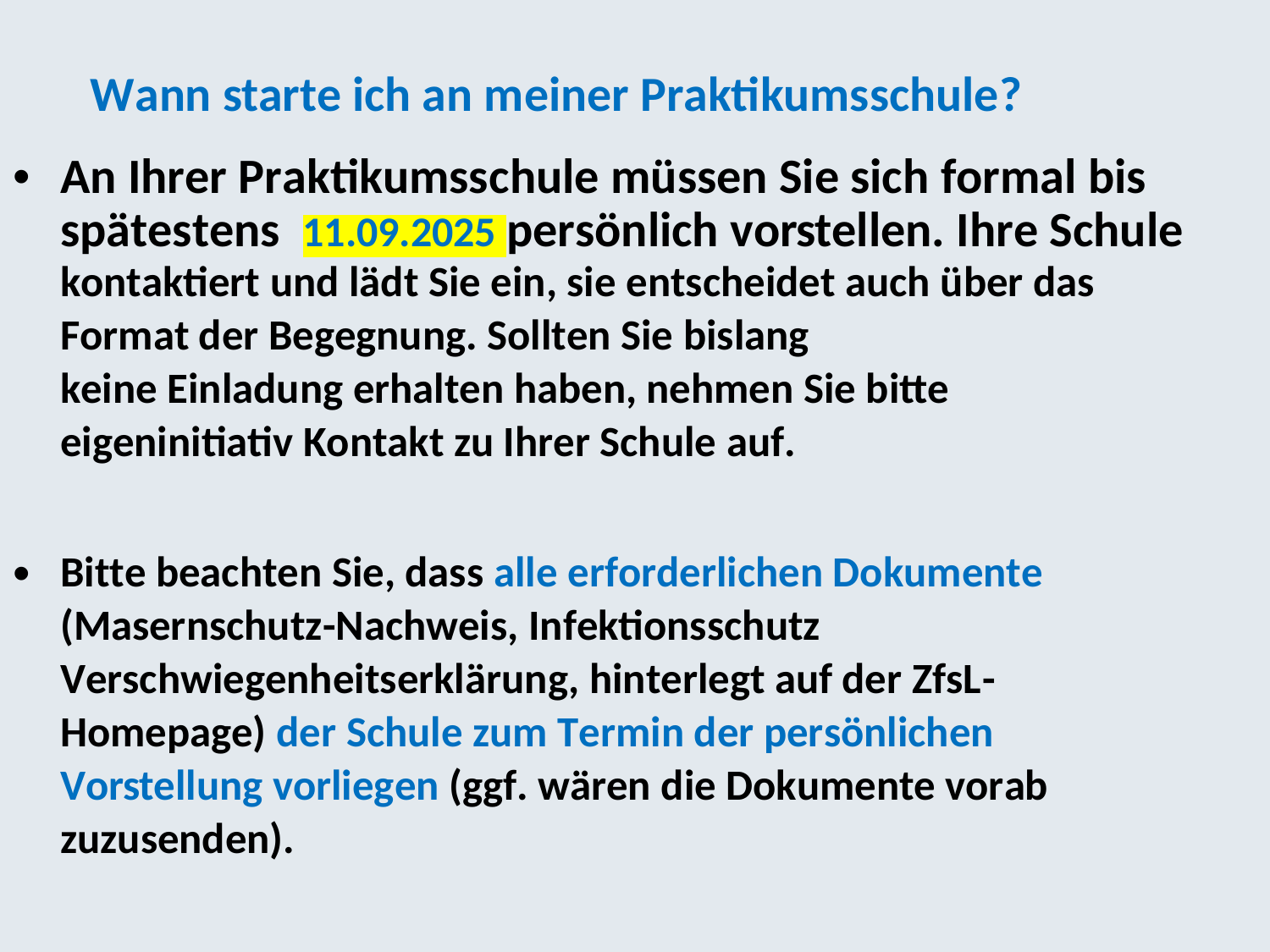

Wann starte ich an meiner Praktikumsschule?
An Ihrer Praktikumsschule müssen Sie sich formal bis spätestens  11.09.2025 persönlich vorstellen. Ihre Schule
•
kontaktiert und lädt Sie ein, sie entscheidet auch über das

Format der Begegnung. Sollten Sie bislang
keine Einladung erhalten haben, nehmen Sie bitte
eigeninitiativ Kontakt zu Ihrer Schule auf.
•
Bitte beachten Sie, dass alle erforderlichen Dokumente
(Masernschutz-Nachweis, Infektionsschutz
Verschwiegenheitserklärung, hinterlegt auf der ZfsL-
Homepage) der Schule zum Termin der persönlichen
Vorstellung vorliegen (ggf. wären die Dokumente vorab
zuzusenden).